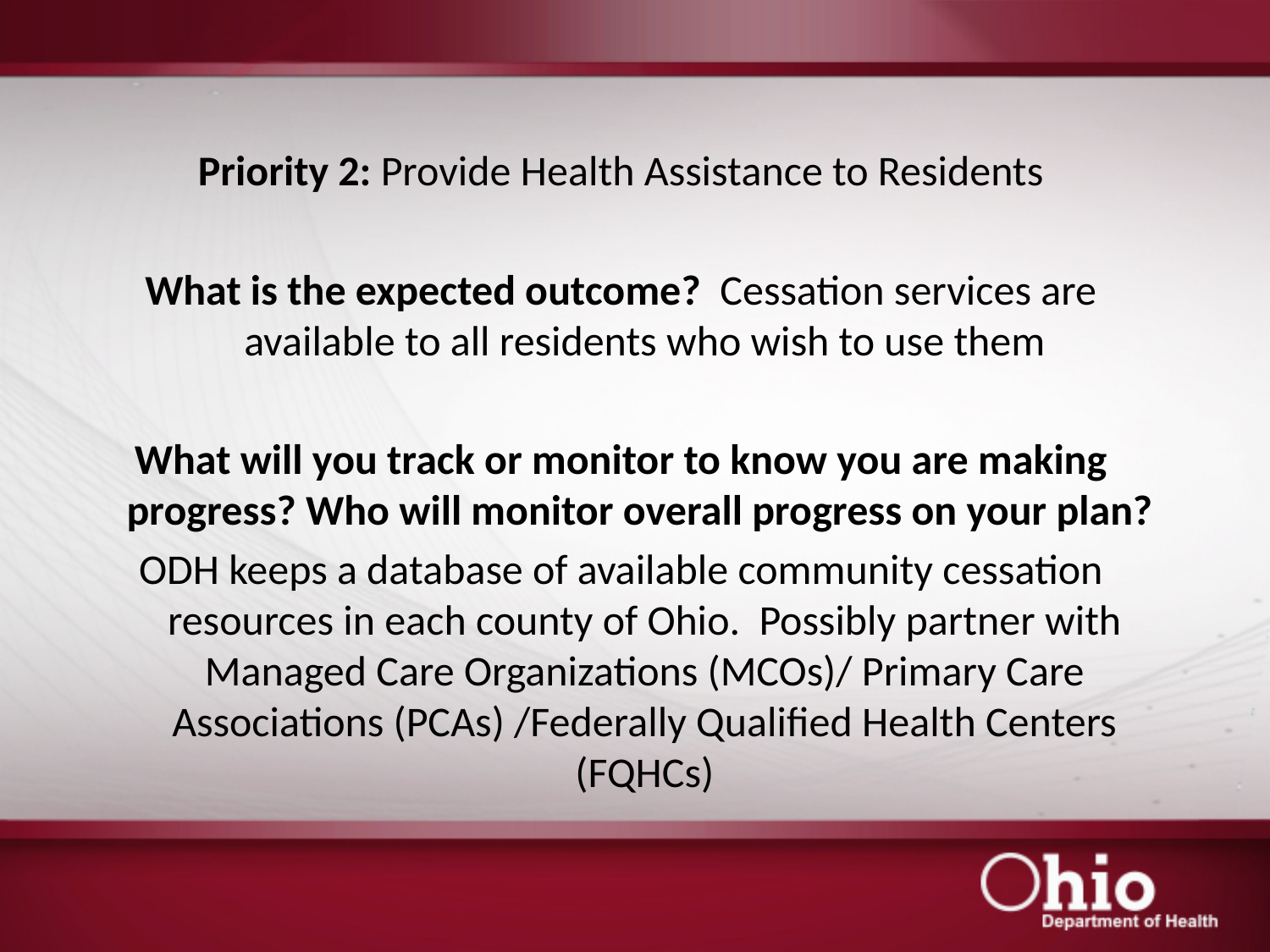

#
Priority 2: Provide Health Assistance to Residents

What is the expected outcome?  Cessation services are available to all residents who wish to use them

What will you track or monitor to know you are making progress? Who will monitor overall progress on your plan?
ODH keeps a database of available community cessation resources in each county of Ohio.  Possibly partner with Managed Care Organizations (MCOs)/ Primary Care Associations (PCAs) /Federally Qualified Health Centers (FQHCs)